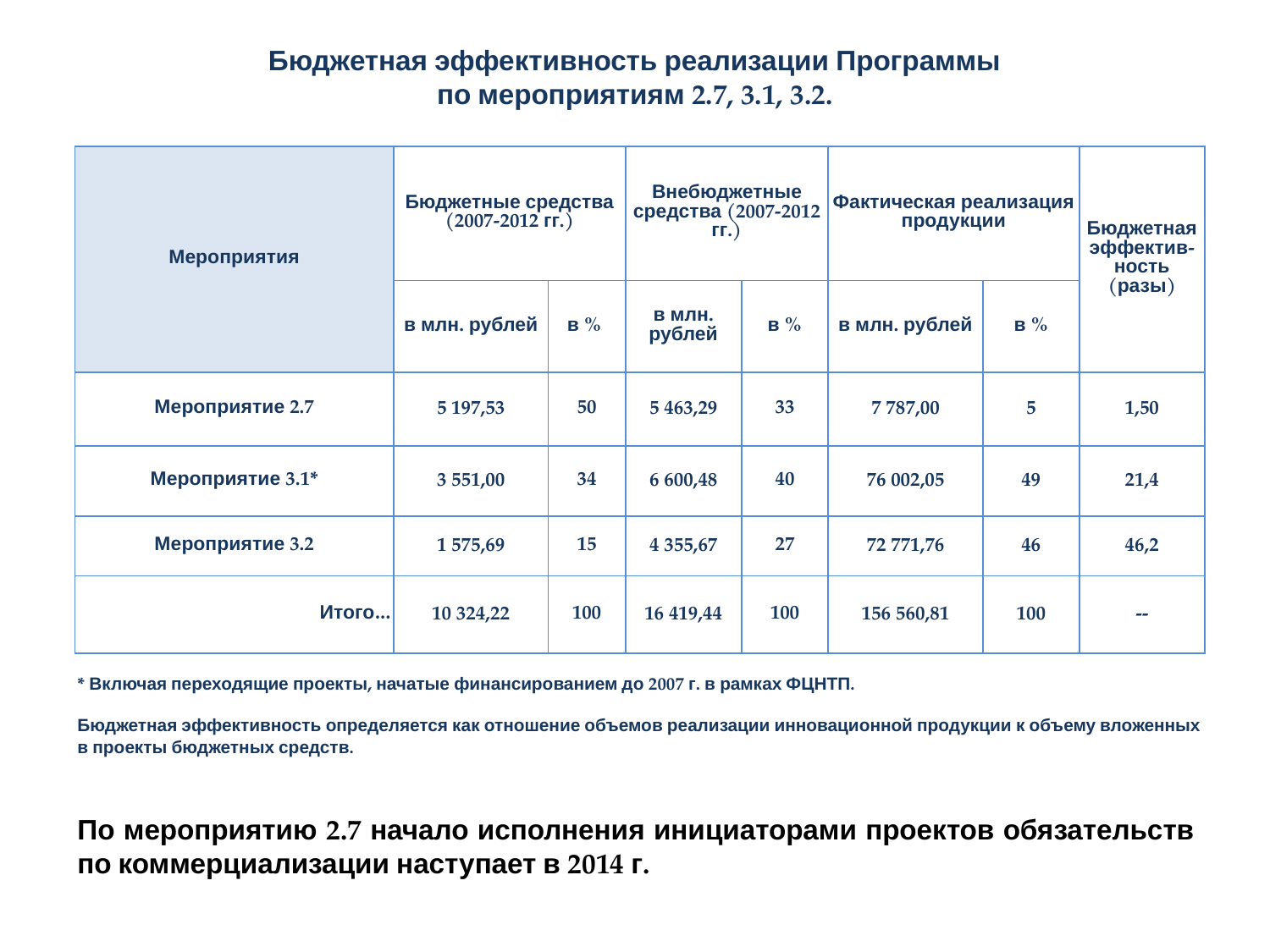

Бюджетная эффективность реализации Программы
по мероприятиям 2.7, 3.1, 3.2.
| Мероприятия | Бюджетные средства (2007-2012 гг.) |  | Внебюджетные средства (2007-2012 гг.) |  | Фактическая реализация продукции |  | Бюджетная эффектив-ность (разы) |
| --- | --- | --- | --- | --- | --- | --- | --- |
|  | в млн. рублей | в % | в млн. рублей | в % | в млн. рублей | в % |  |
| Мероприятие 2.7 | 5 197,53 | 50 | 5 463,29 | 33 | 7 787,00 | 5 | 1,50 |
| Мероприятие 3.1\* | 3 551,00 | 34 | 6 600,48 | 40 | 76 002,05 | 49 | 21,4 |
| Мероприятие 3.2 | 1 575,69 | 15 | 4 355,67 | 27 | 72 771,76 | 46 | 46,2 |
| Итого… | 10 324,22 | 100 | 16 419,44 | 100 | 156 560,81 | 100 | -- |
* Включая переходящие проекты, начатые финансированием до 2007 г. в рамках ФЦНТП.

Бюджетная эффективность определяется как отношение объемов реализации инновационной продукции к объему вложенных в проекты бюджетных средств.

По мероприятию 2.7 начало исполнения инициаторами проектов обязательств по коммерциализации наступает в 2014 г.